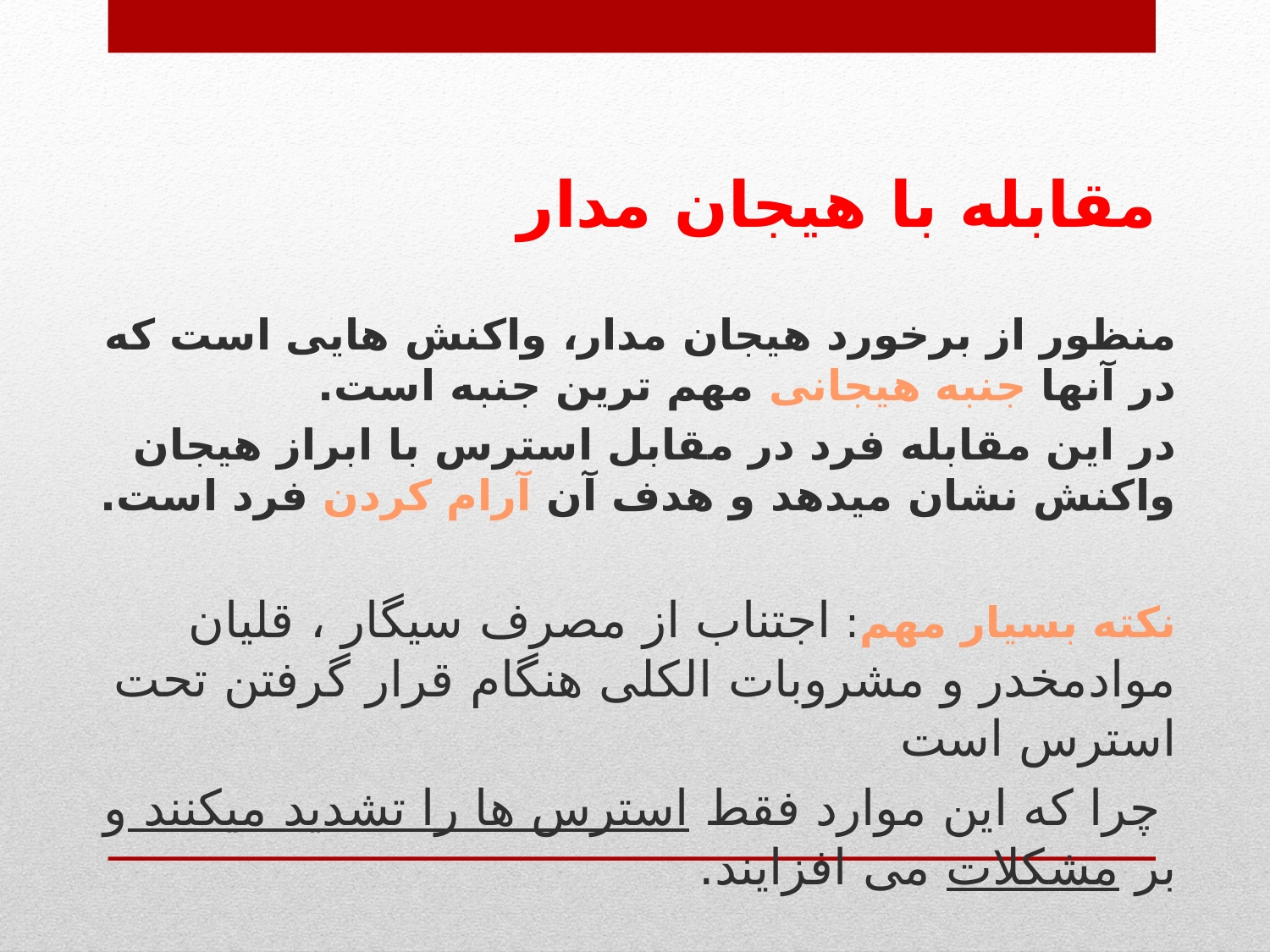

# مقابله با هیجان مدار
منظور از برخورد هیجان مدار، واکنش هایی است که در آنها جنبه هیجانی مهم ترین جنبه است.
در این مقابله فرد در مقابل استرس با ابراز هیجان واکنش نشان میدهد و هدف آن آرام کردن فرد است.

نکته بسیار مهم: اجتناب از مصرف سیگار ، قلیان موادمخدر و مشروبات الکلی هنگام قرار گرفتن تحت استرس است
 چرا که این موارد فقط استرس ها را تشدید میکنند و بر مشکلات می افزایند.